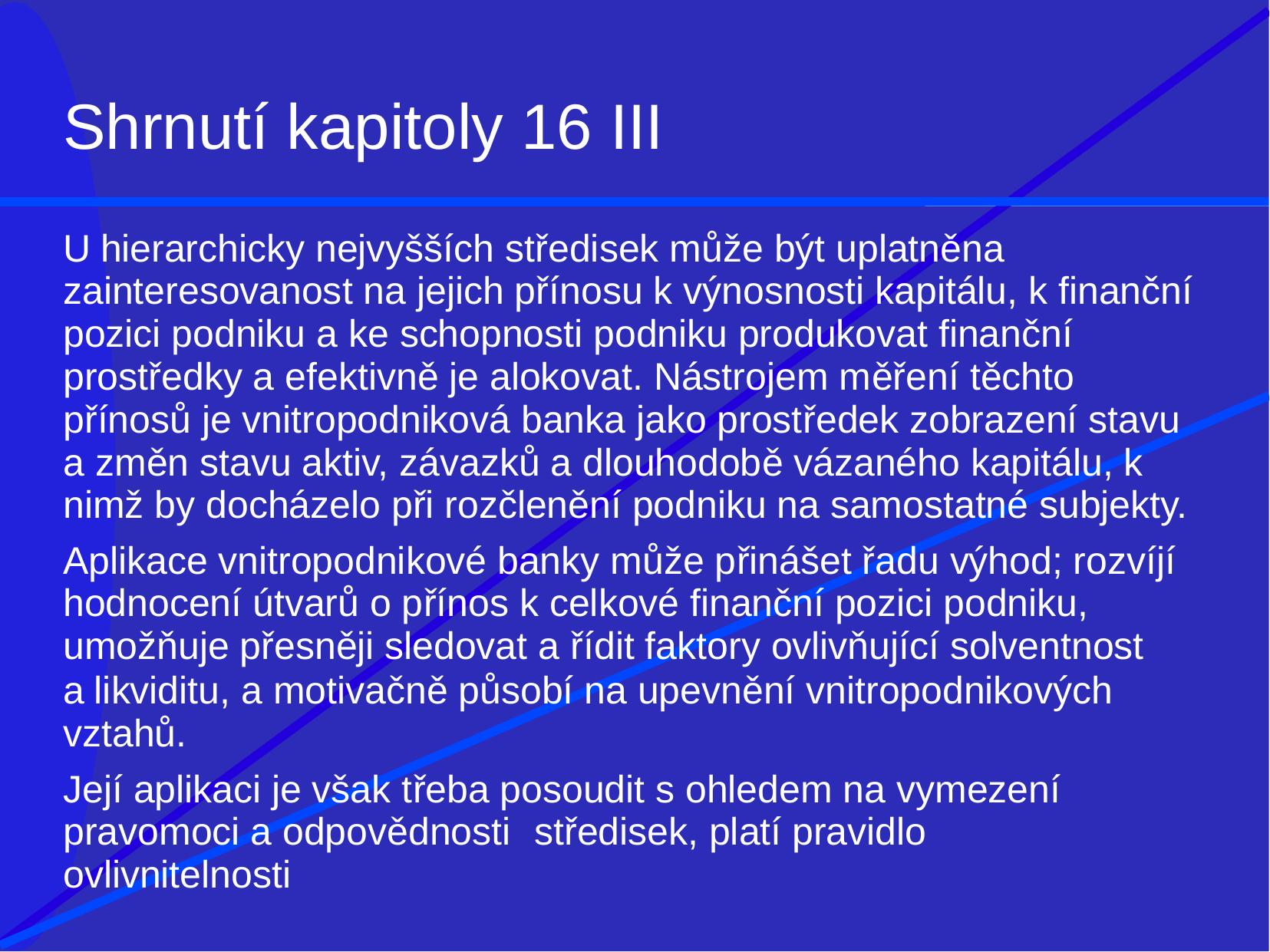

# Shrnutí kapitoly 16 III
U hierarchicky nejvyšších středisek může být uplatněna zainteresovanost na jejich přínosu k výnosnosti kapitálu, k finanční pozici podniku a ke schopnosti podniku produkovat finanční prostředky a efektivně je alokovat. Nástrojem měření těchto přínosů je vnitropodniková banka jako prostředek zobrazení stavu a změn stavu aktiv, závazků a dlouhodobě vázaného kapitálu, k nimž by docházelo při rozčlenění podniku na samostatné subjekty.
Aplikace vnitropodnikové banky může přinášet řadu výhod; rozvíjí hodnocení útvarů o přínos k celkové finanční pozici podniku, umožňuje přesněji sledovat a řídit faktory ovlivňující solventnost
a likviditu, a motivačně působí na upevnění vnitropodnikových vztahů.
Její aplikaci je však třeba posoudit s ohledem na vymezení pravomoci a odpovědnosti	středisek, platí pravidlo ovlivnitelnosti